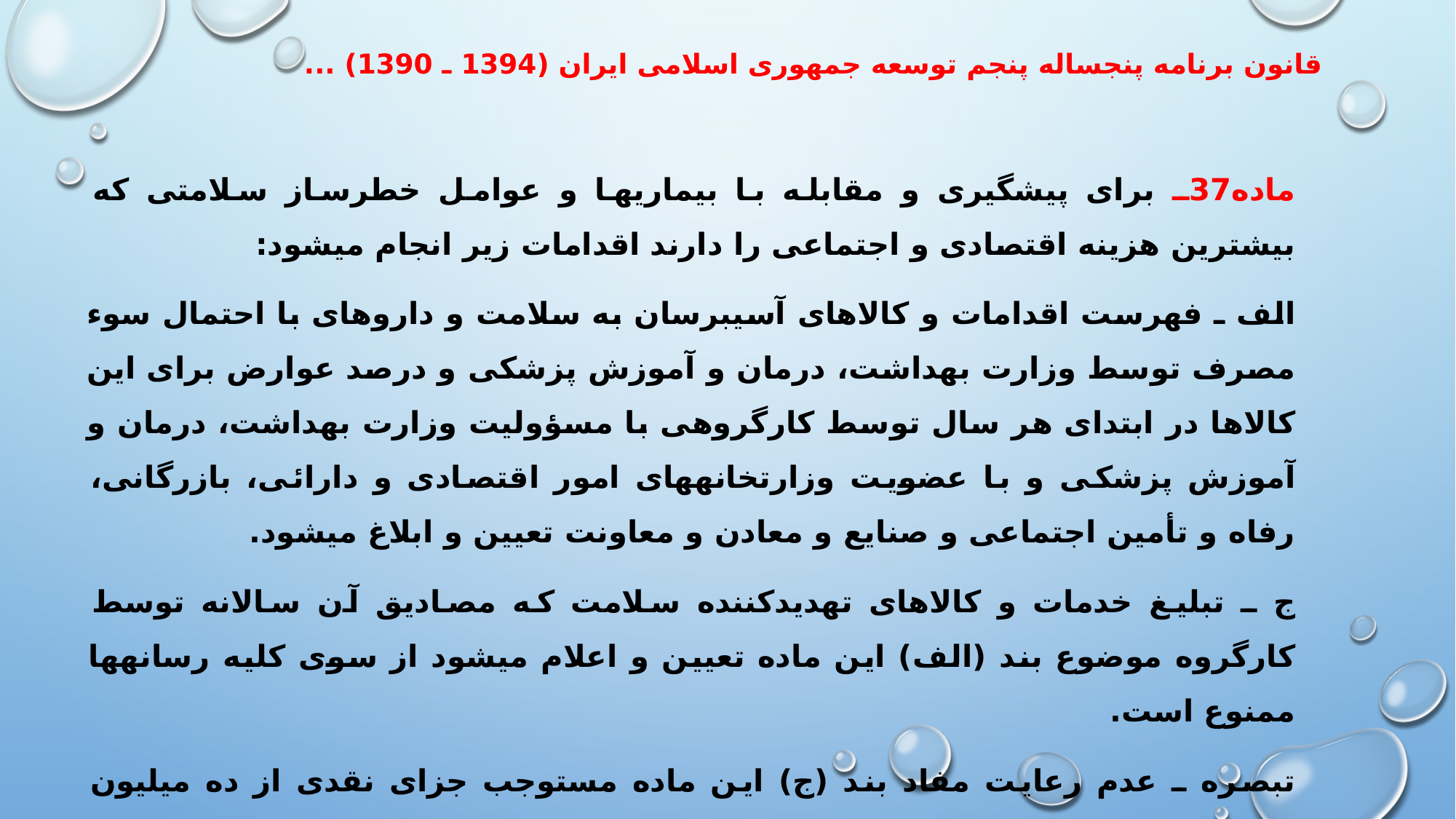

قانون برنامه پنجساله پنجم توسعه جمهوری اسلامی ایران (1394 ـ 1390) ...

ماده37ـ برای پیشگیری و مقابله با بیماریها و عوامل خطرساز سلامتی که بیشترین هزینه اقتصادی و اجتماعی را دارند اقدامات زیر انجام می‎شود:
الف ـ فهرست اقدامات و کالاهای آسیب‎رسان به سلامت و داروهای با احتمال سوء مصرف توسط وزارت بهداشت، درمان و آموزش پزشکی و درصد عوارض برای این کالاها در ابتدای هر سال توسط کارگروهی با مسؤولیت وزارت بهداشت، درمان و آموزش پزشکی و با عضویت وزارتخانه‎های امور اقتصادی و دارائی، بازرگانی، رفاه و تأمین اجتماعی و صنایع و معادن و معاونت تعیین و ابلاغ می‎شود.
ج ـ تبلیغ خدمات و کالاهای تهدیدکننده سلامت که مصادیق آن سالانه توسط کارگروه موضوع بند (الف) این ماده تعیین و اعلام می‎شود از سوی کلیه رسانه‎ها ممنوع است.
تبصره ـ عدم رعایت مفاد بند (ج) این ماده مستوجب جزای نقدی از ده میلیون (10.000.000) ریال تا یک میلیارد (1.000.000.000) ریال با حکم مراجع ذی‎صلاح قضائی خواهد بود. در صورت تکرار برای هر بار حداقل بیست درصد (20%) به جریمه قبلی اضافه می‎شود.